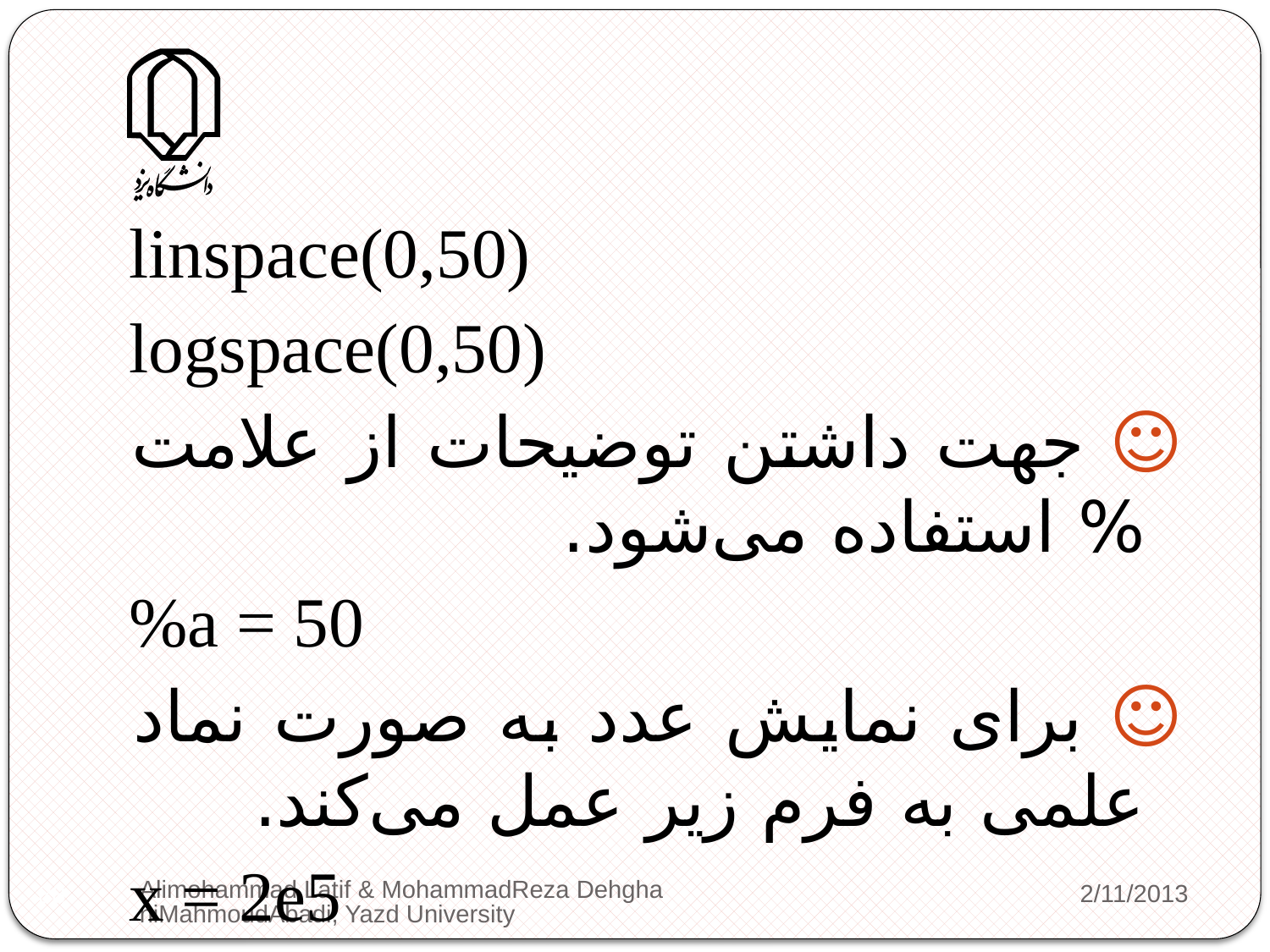

linspace(0,50)
logspace(0,50)
☺ جهت داشتن توضیحات از علامت % استفاده می‌شود.
%a = 50
☺ برای نمایش عدد به صورت نماد علمی به فرم زیر عمل می‌کند.
x = 2e5
Alimohammad Latif & MohammadReza DehghaniMahmoudAbadi, Yazd University
2/11/2013
88